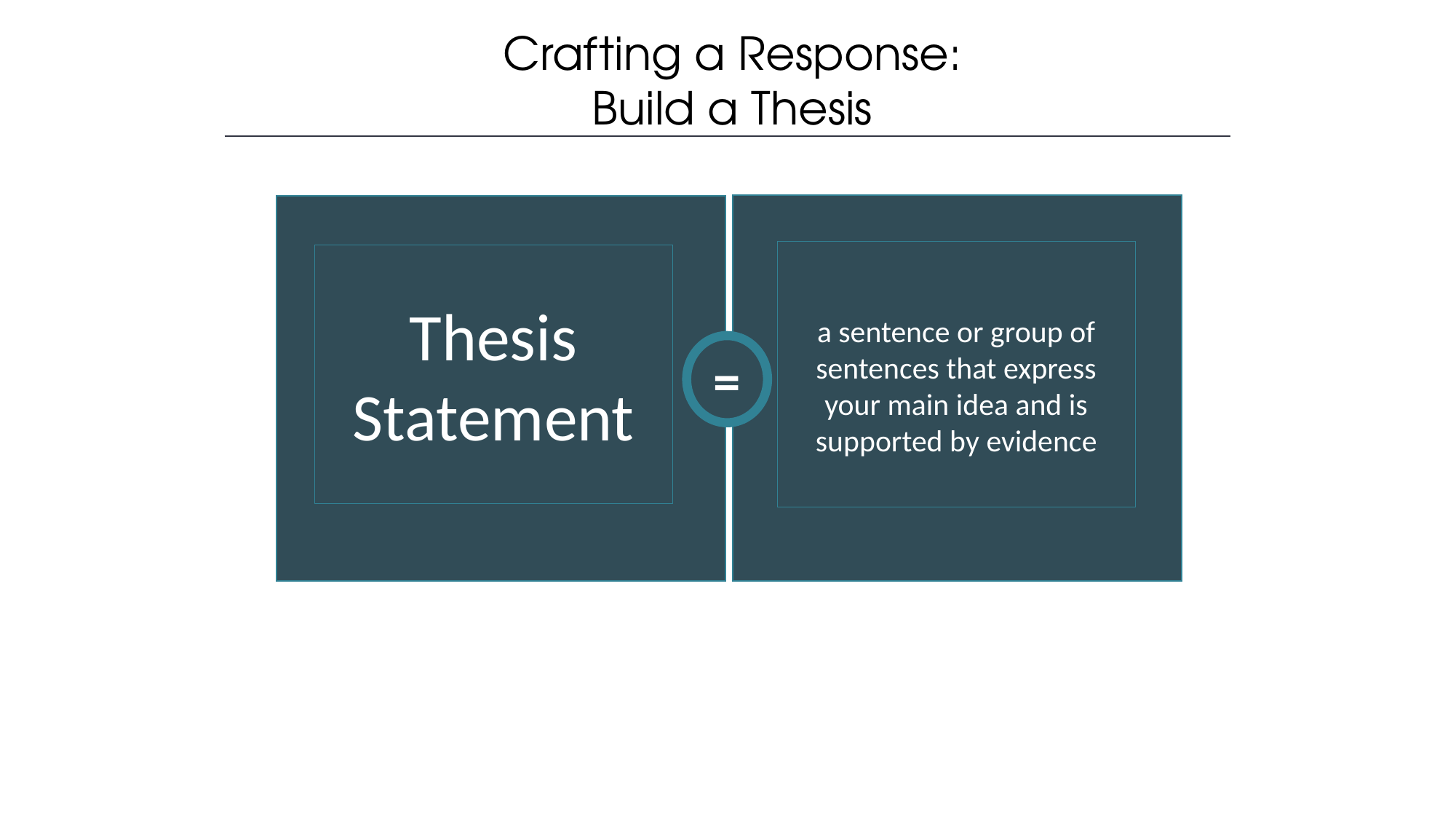

Crafting a Response:
Build a Thesis

HAWKES LEARNING

=

a sentence or group of sentences that express your main idea and is supported by evidence

Thesis
Statement